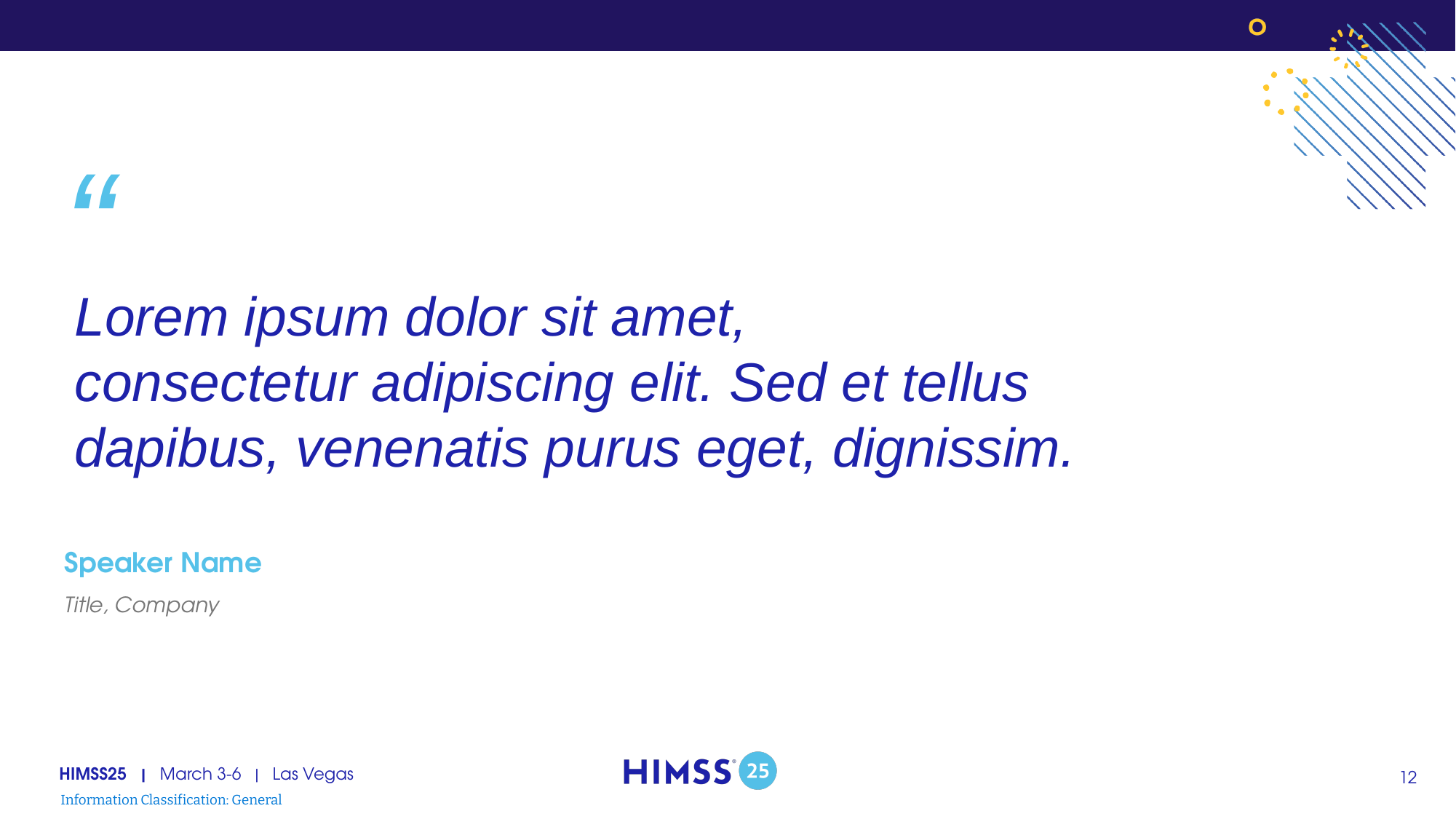

“
Lorem ipsum dolor sit amet,
consectetur adipiscing elit. Sed et tellus dapibus, venenatis purus eget, dignissim.
Speaker Name
Title, Company
12